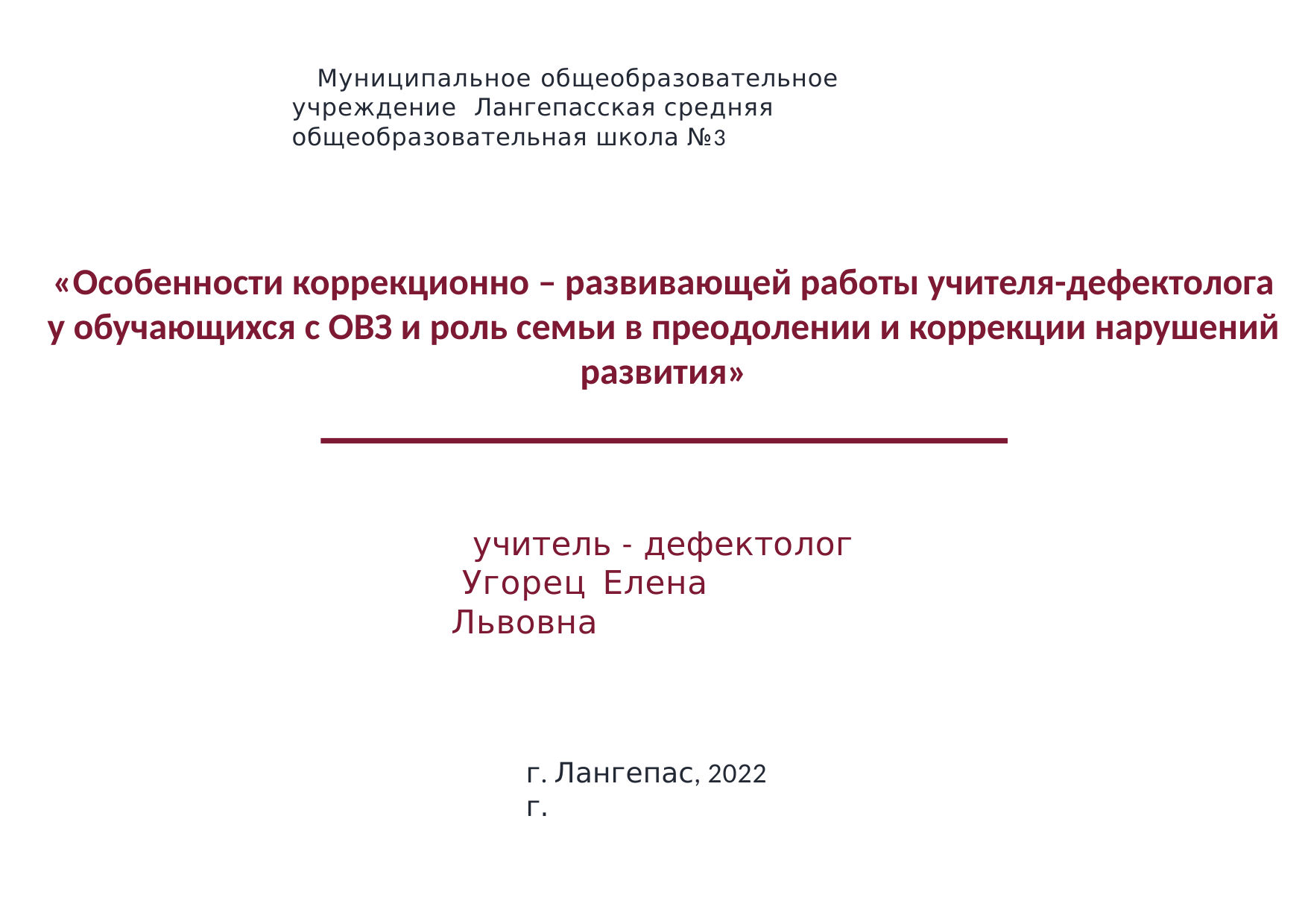

Муниципальное общеобразовательное учреждение  Лангепасская средняя общеобразовательная школа №3
# «Особенности коррекционно – развивающей работы учителя-дефектолога у обучающихся с ОВЗ и роль семьи в преодолении и коррекции нарушений развития»

учитель - дефектолог  Угорец Елена Львовна
г. Лангепас, 2022 г.